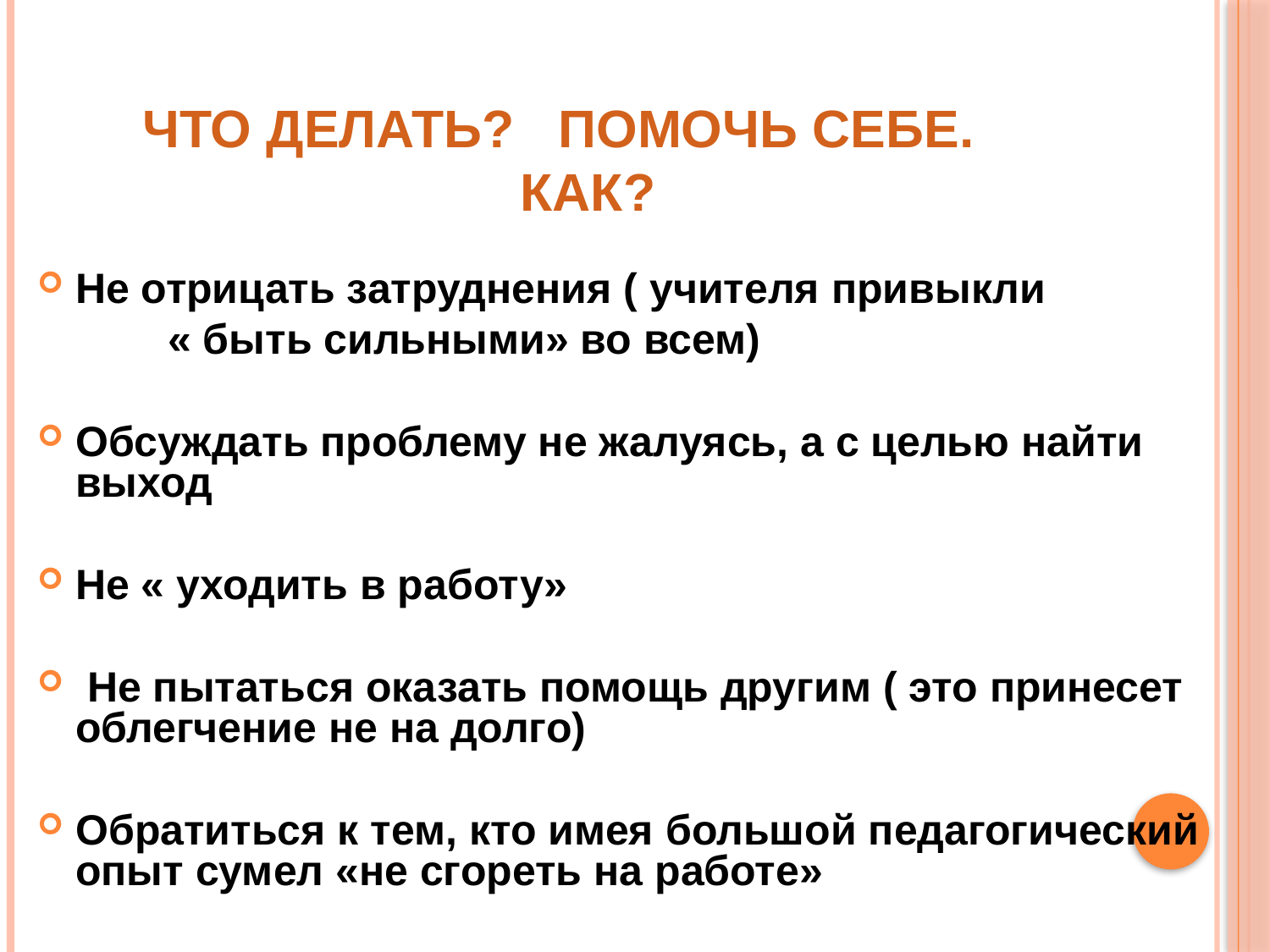

# Что делать?   Помочь себе. Как?
Не отрицать затруднения ( учителя привыкли
           « быть сильными» во всем)

Обсуждать проблему не жалуясь, а с целью найти выход

Не « уходить в работу»

 Не пытаться оказать помощь другим ( это принесет облегчение не на долго)

Обратиться к тем, кто имея большой педагогический опыт сумел «не сгореть на работе»